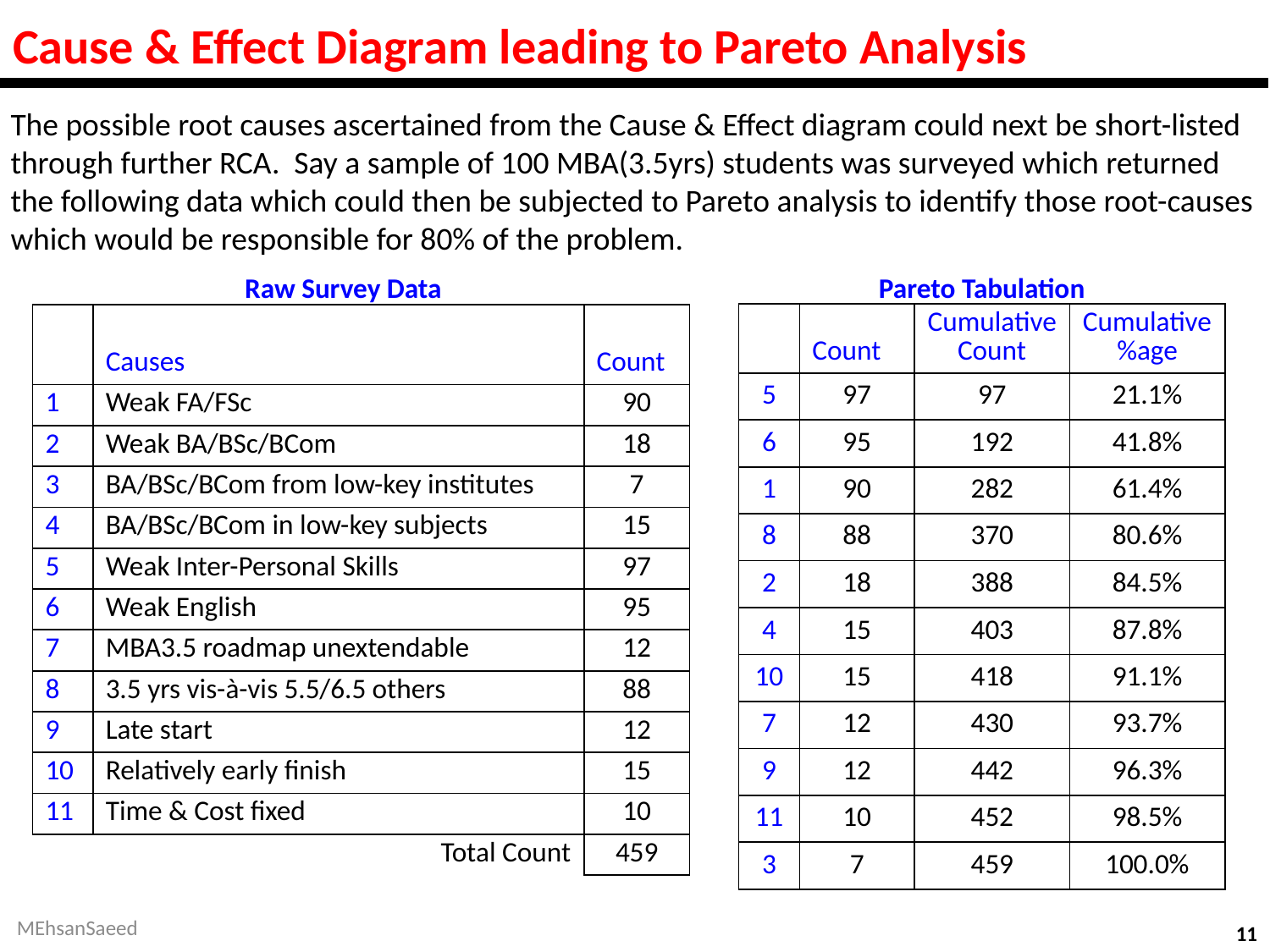

# Cause & Effect Diagram leading to Pareto Analysis
The possible root causes ascertained from the Cause & Effect diagram could next be short-listed through further RCA.  Say a sample of 100 MBA(3.5yrs) students was surveyed which returned the following data which could then be subjected to Pareto analysis to identify those root-causes which would be responsible for 80% of the problem.
Pareto Tabulation
Raw Survey Data
|  | Count | Cumulative Count | Cumulative %age |
| --- | --- | --- | --- |
| 5 | 97 | 97 | 21.1% |
| 6 | 95 | 192 | 41.8% |
| 1 | 90 | 282 | 61.4% |
| 8 | 88 | 370 | 80.6% |
| 2 | 18 | 388 | 84.5% |
| 4 | 15 | 403 | 87.8% |
| 10 | 15 | 418 | 91.1% |
| 7 | 12 | 430 | 93.7% |
| 9 | 12 | 442 | 96.3% |
| 11 | 10 | 452 | 98.5% |
| 3 | 7 | 459 | 100.0% |
|  | Causes | Count |
| --- | --- | --- |
| 1 | Weak FA/FSc | 90 |
| 2 | Weak BA/BSc/BCom | 18 |
| 3 | BA/BSc/BCom from low-key institutes | 7 |
| 4 | BA/BSc/BCom in low-key subjects | 15 |
| 5 | Weak Inter-Personal Skills | 97 |
| 6 | Weak English | 95 |
| 7 | MBA3.5 roadmap unextendable | 12 |
| 8 | 3.5 yrs vis-à-vis 5.5/6.5 others | 88 |
| 9 | Late start | 12 |
| 10 | Relatively early finish | 15 |
| 11 | Time & Cost fixed | 10 |
| Total Count |  | 459 |
MEhsanSaeed
11